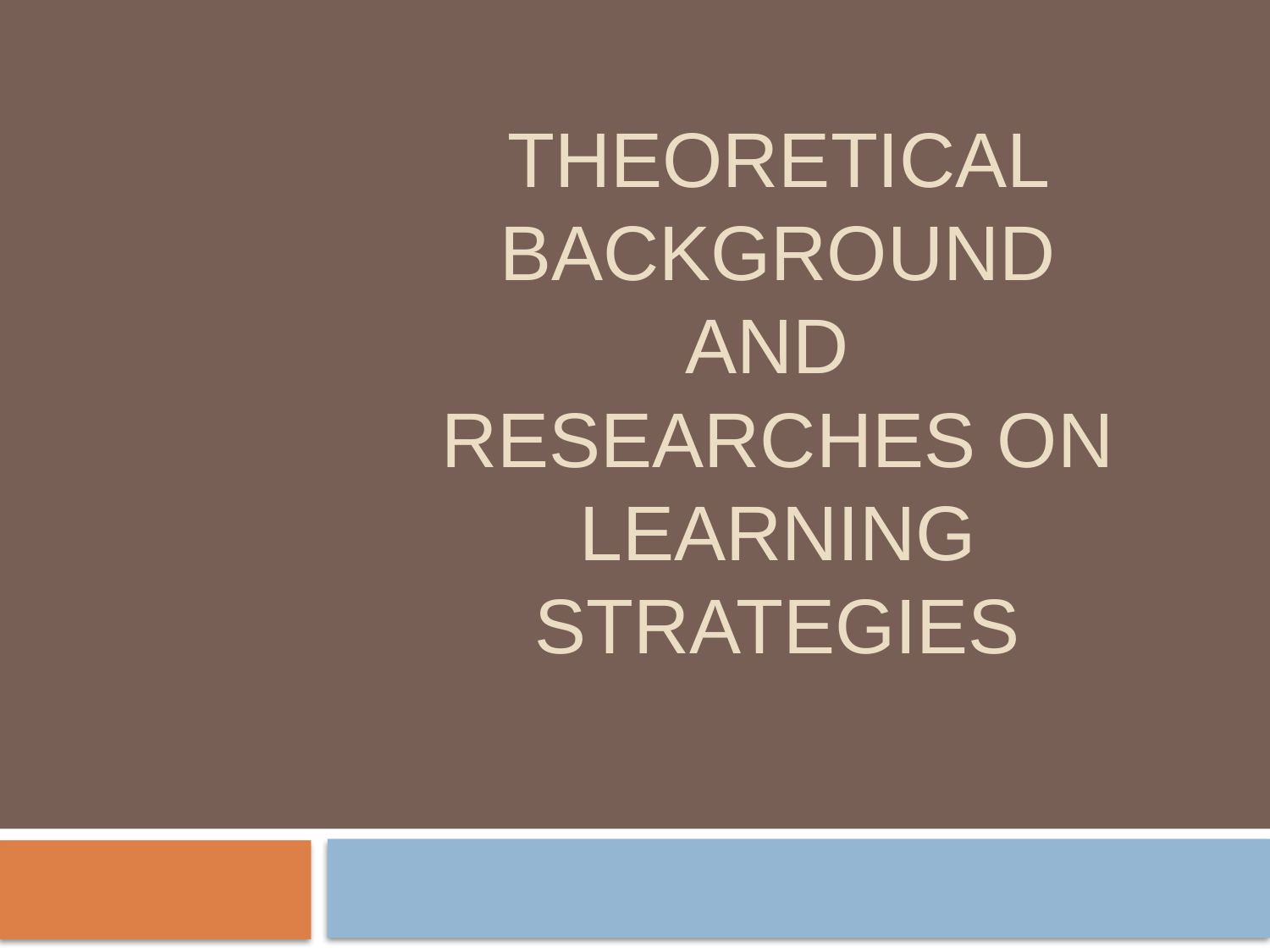

# THEORETICAL BACKGROUND AND RESEARCHES ON LEARNING STRATEGIES